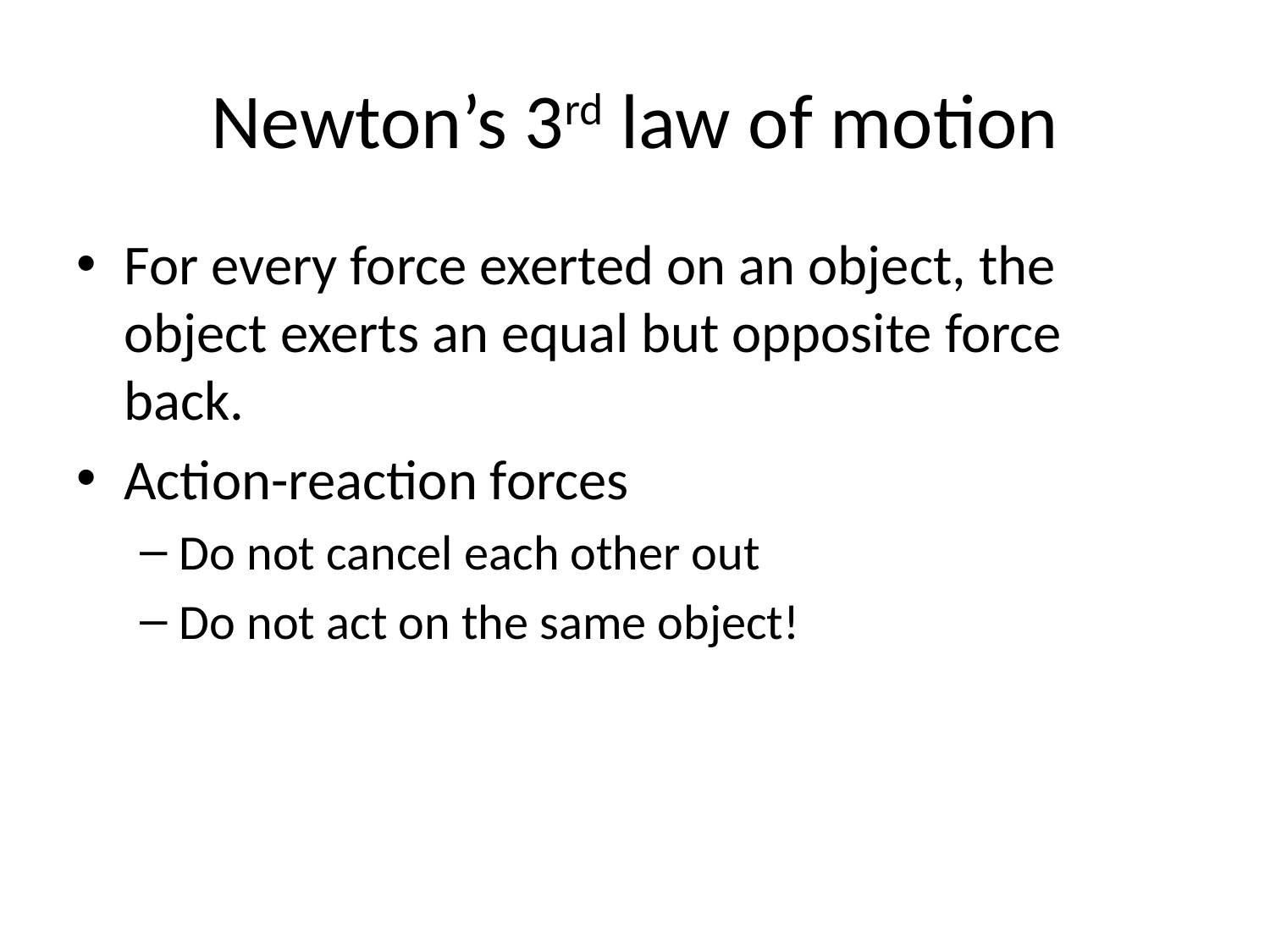

# Newton’s 3rd law of motion
For every force exerted on an object, the object exerts an equal but opposite force back.
Action-reaction forces
Do not cancel each other out
Do not act on the same object!